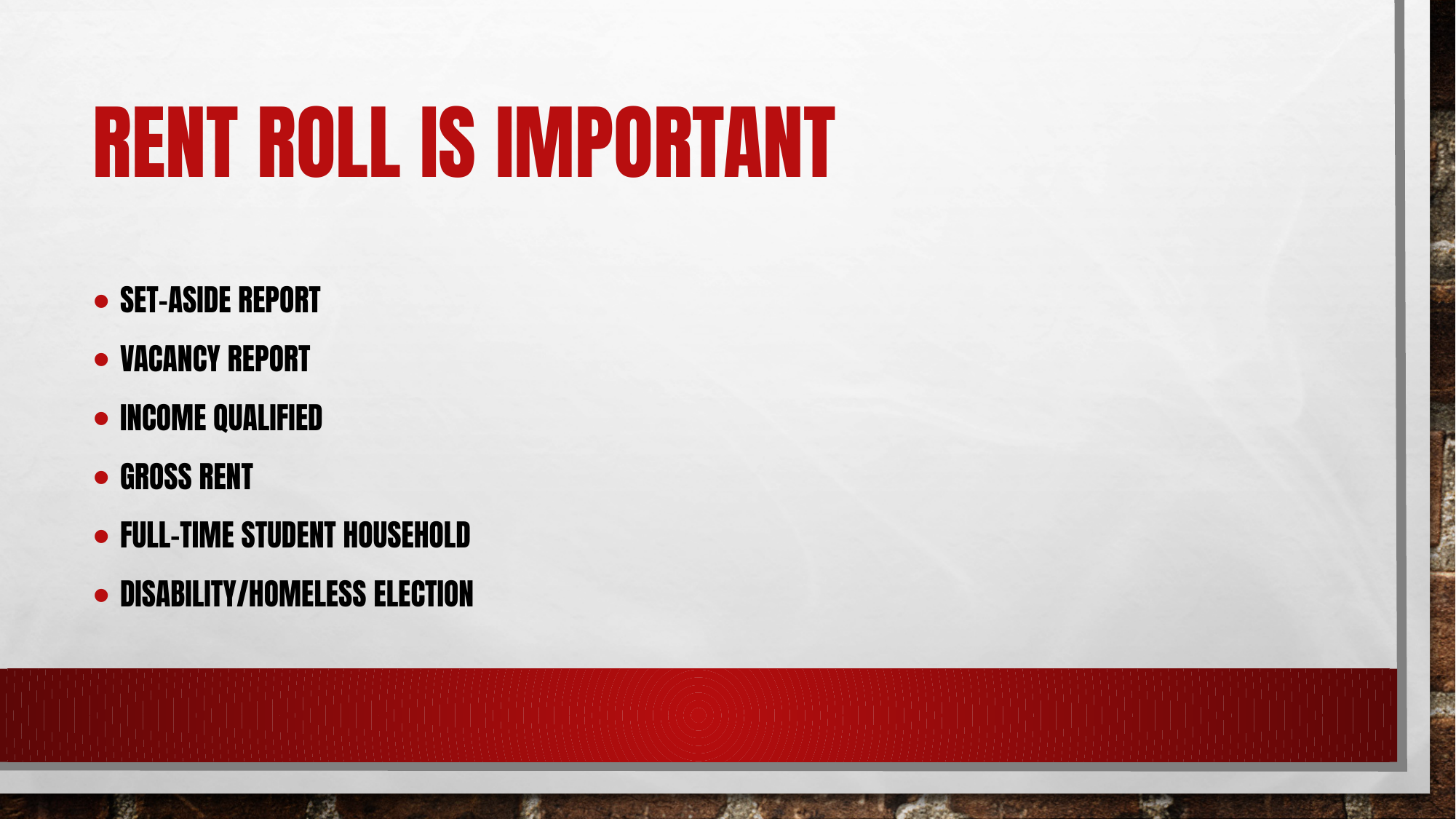

# Rent roll is important
Set-aside report
Vacancy report
Income qualified
Gross rent
Full-time student household
Disability/homeless election